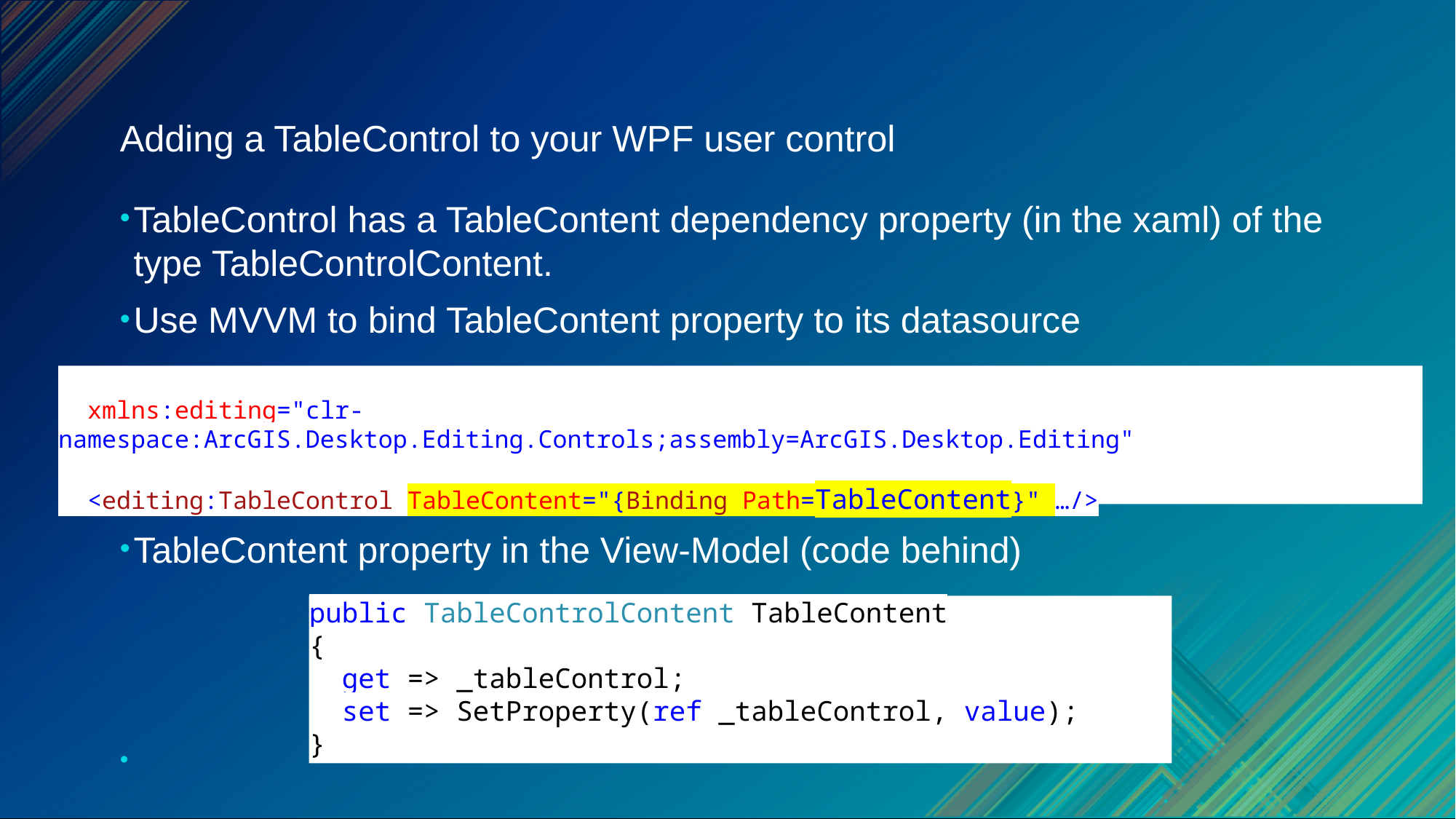

# Adding a TableControl to your WPF user control
TableControl has a TableContent dependency property (in the xaml) of the type TableControlContent.
Use MVVM to bind TableContent property to its datasource

TableContent property in the View-Model (code behind)

  xmlns:editing="clr-namespace:ArcGIS.Desktop.Editing.Controls;assembly=ArcGIS.Desktop.Editing"

  <editing:TableControl TableContent="{Binding Path=TableContent}" …/>

public TableControlContent TableContent
{
  get => _tableControl;
  set => SetProperty(ref _tableControl, value);
}